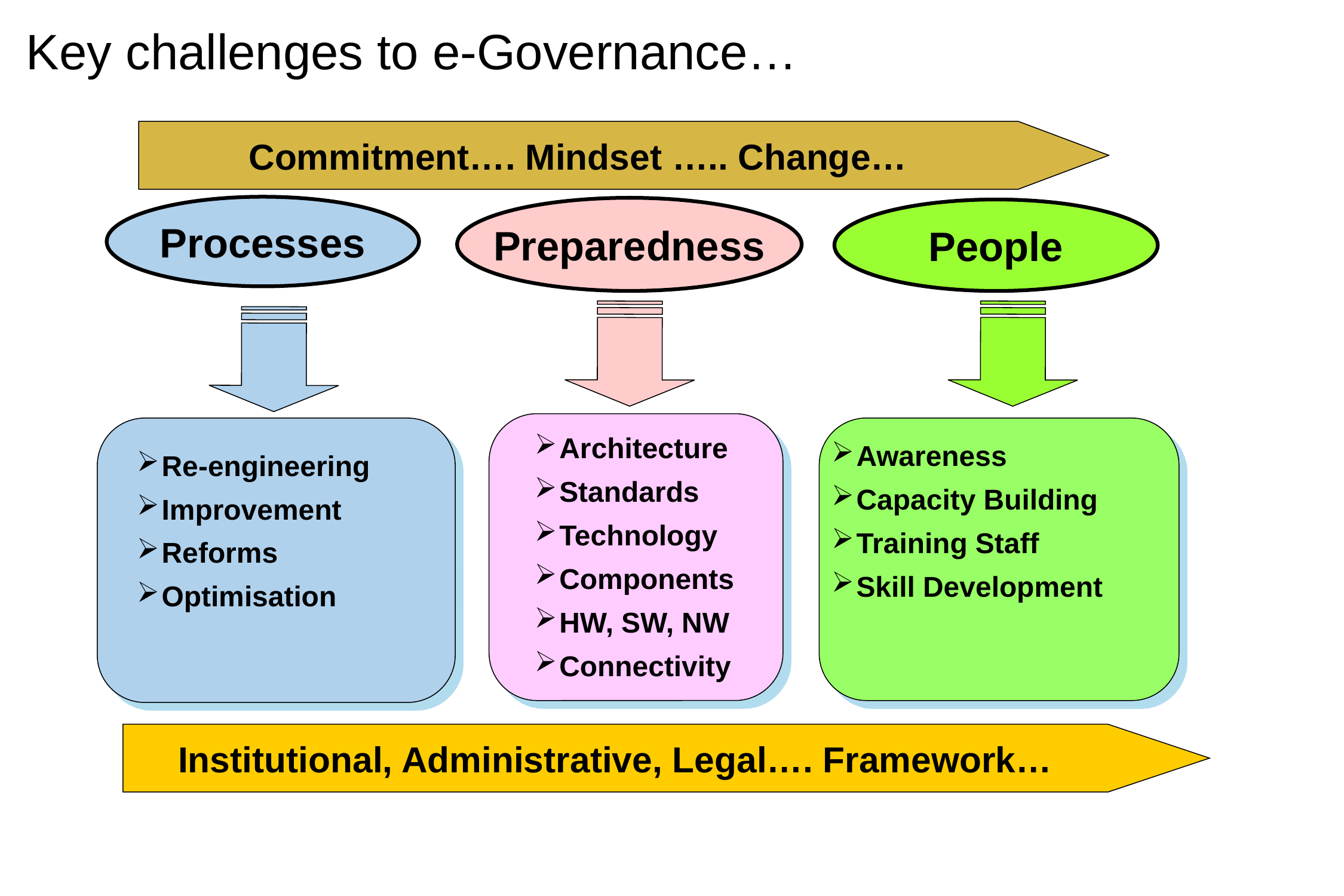

# Key challenges to e-Governance…
Commitment…. Mindset ….. Change…
Processes
Preparedness
People

Architecture
Standards
Technology
Components
HW, SW, NW
Connectivity
Awareness
Capacity Building
Training Staff
Skill Development
Re-engineering
Improvement
Reforms
Optimisation
Institutional, Administrative, Legal…. Framework…